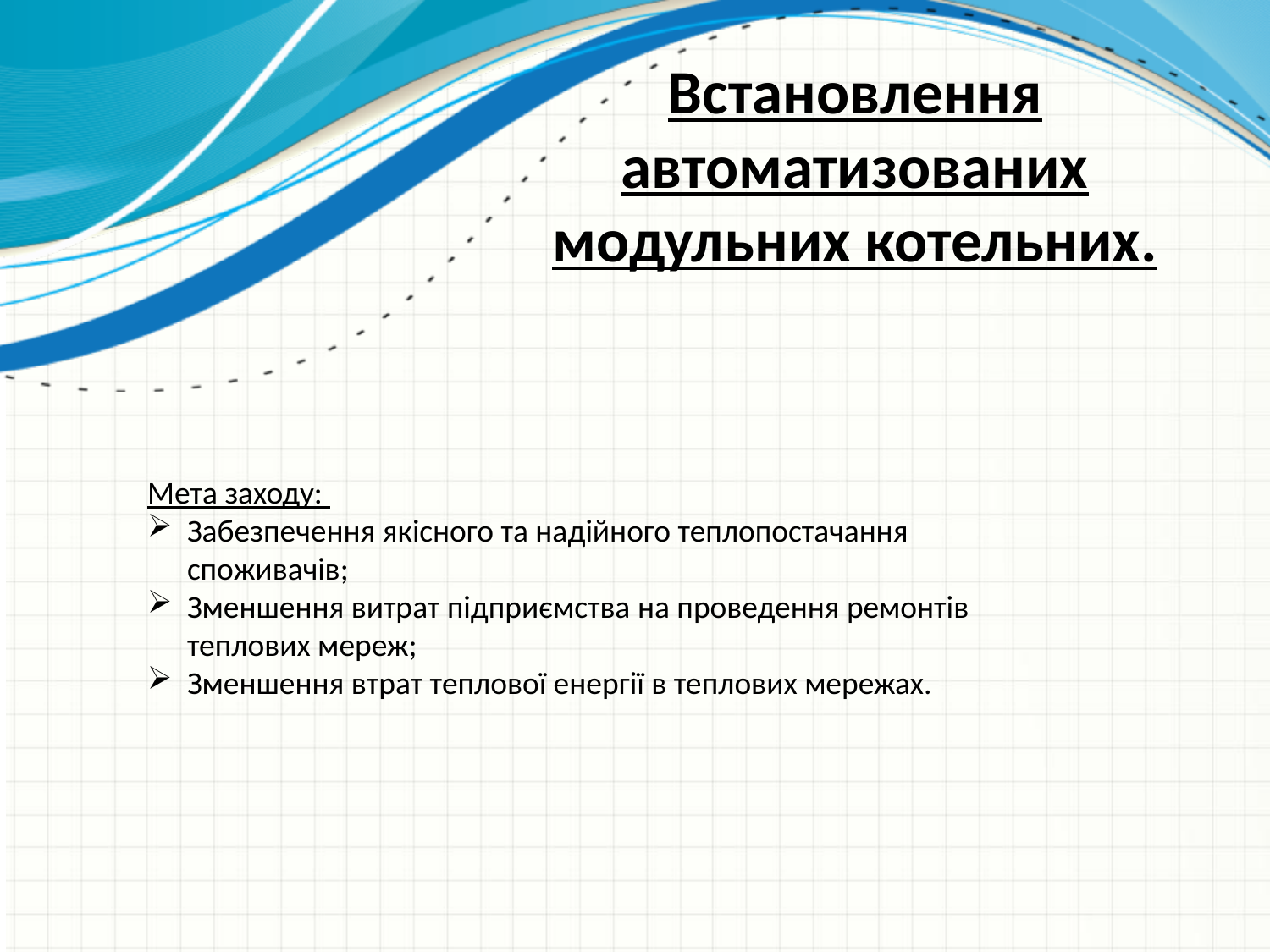

Встановлення автоматизованих модульних котельних.
Мета заходу:
Забезпечення якісного та надійного теплопостачання споживачів;
Зменшення витрат підприємства на проведення ремонтів теплових мереж;
Зменшення втрат теплової енергії в теплових мережах.